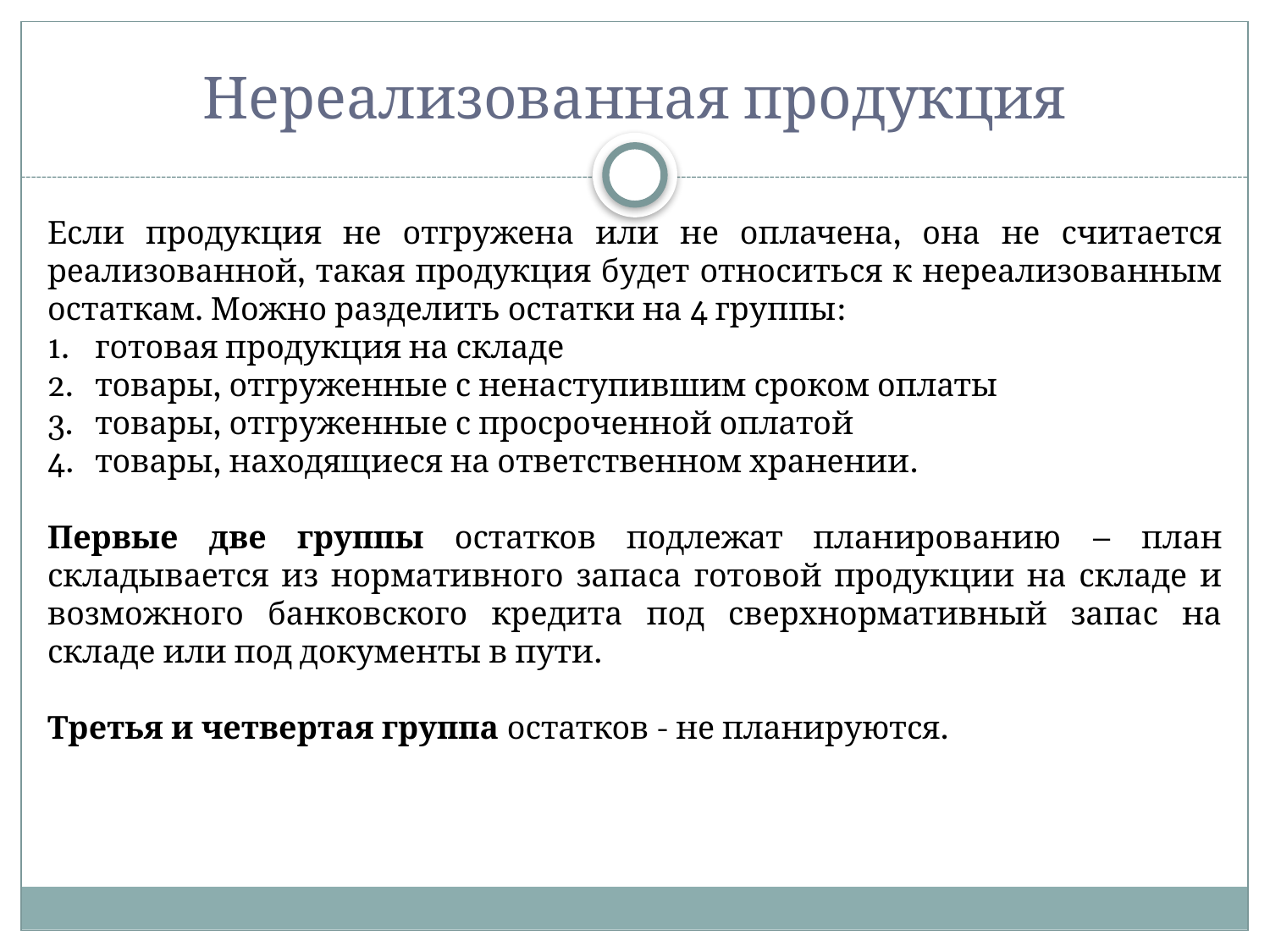

# Нереализованная продукция
Если продукция не отгружена или не оплачена, она не считается реализованной, такая продукция будет относиться к нереализованным остаткам. Можно разделить остатки на 4 группы:
готовая продукция на складе
товары, отгруженные с ненаступившим сроком оплаты
товары, отгруженные с просроченной оплатой
товары, находящиеся на ответственном хранении.

Первые две группы остатков подлежат планированию – план складывается из нормативного запаса готовой продукции на складе и возможного банковского кредита под сверхнормативный запас на складе или под документы в пути.

Третья и четвертая группа остатков - не планируются.